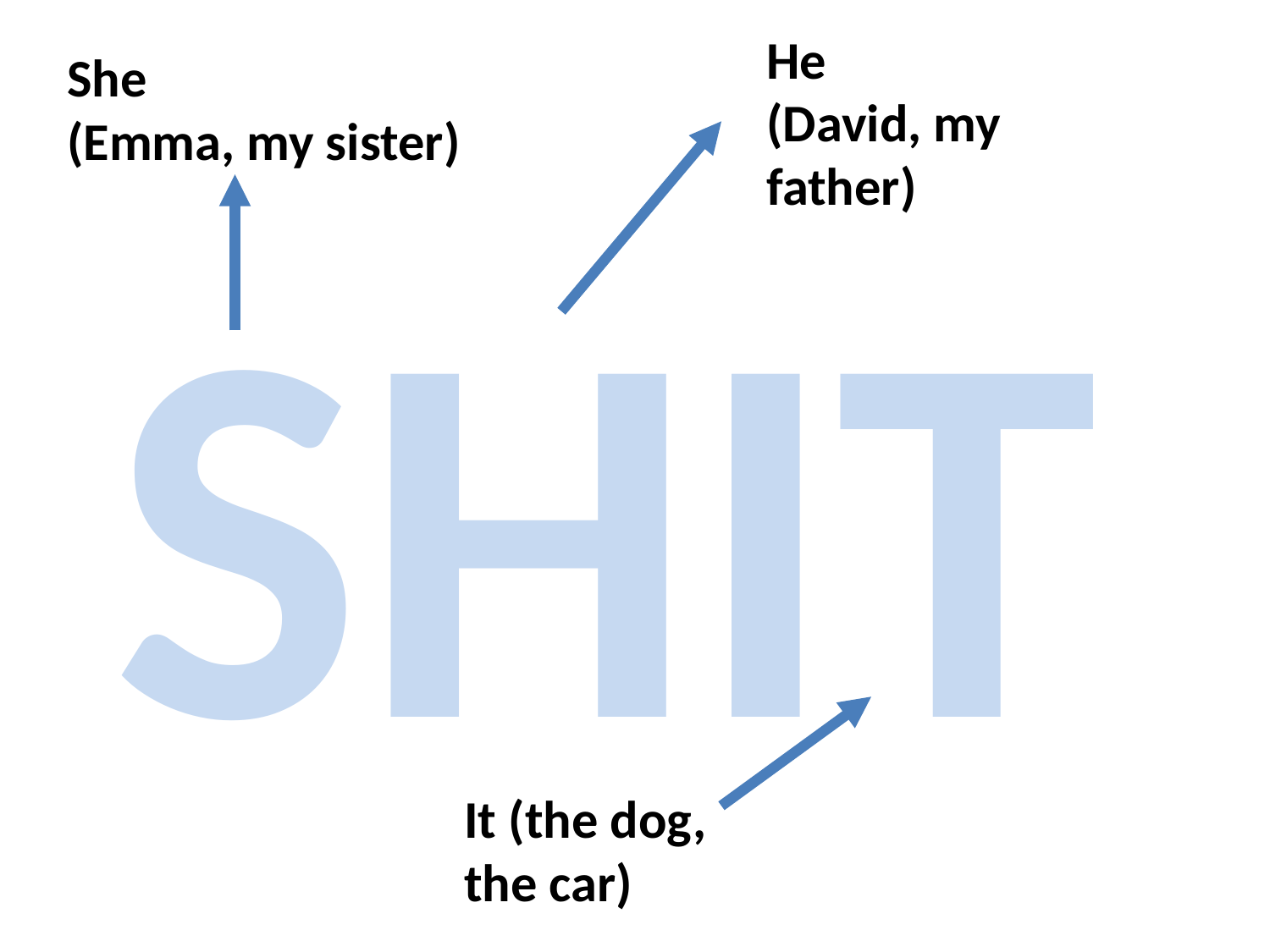

He
(David, my father)
She
(Emma, my sister)
SHIT
It (the dog,
the car)